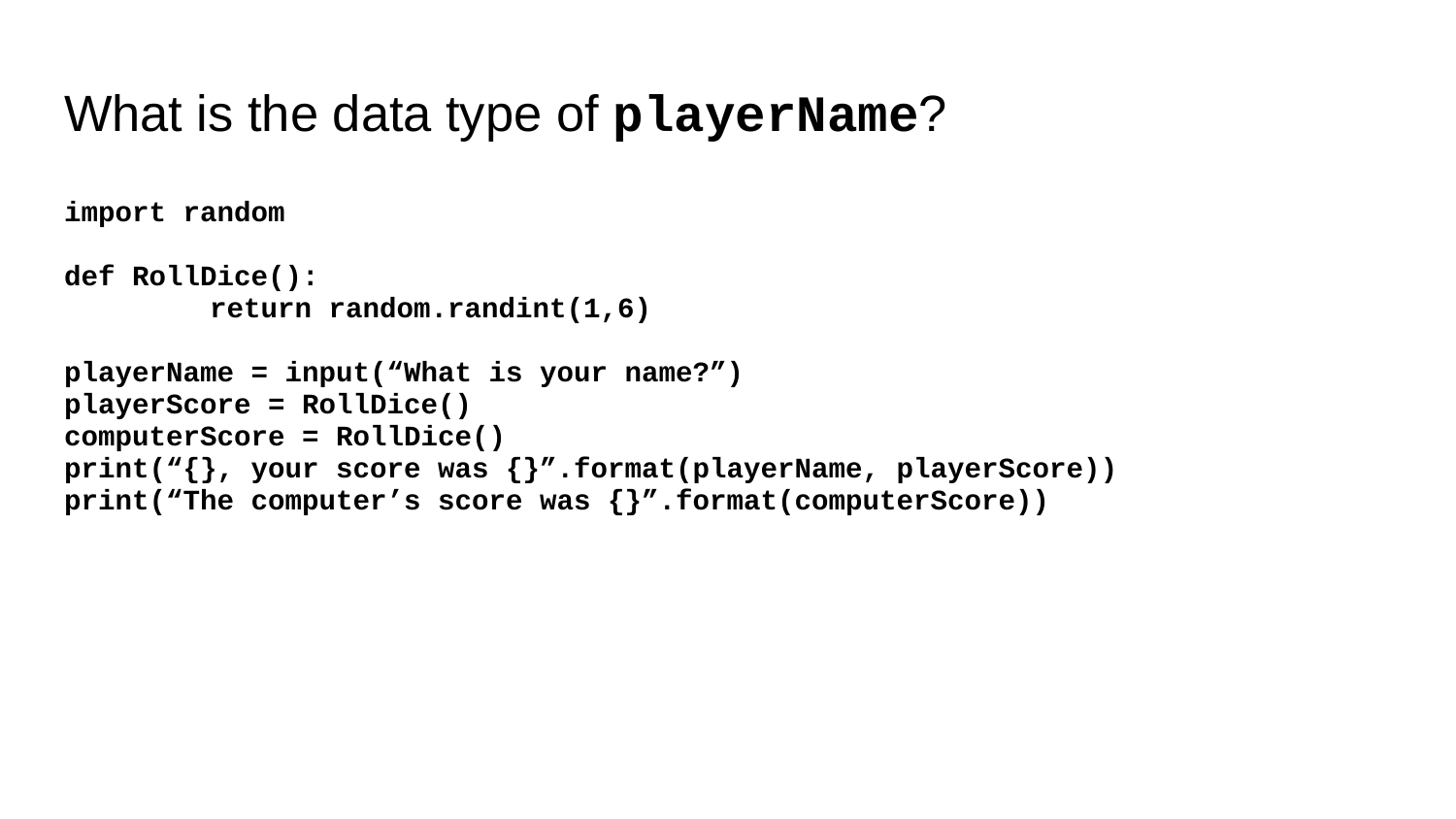

# What is the data type of playerName?
import random

def RollDice():
	return random.randint(1,6)

playerName = input(“What is your name?”)
playerScore = RollDice()
computerScore = RollDice()
print(“{}, your score was {}”.format(playerName, playerScore))
print(“The computer’s score was {}”.format(computerScore))